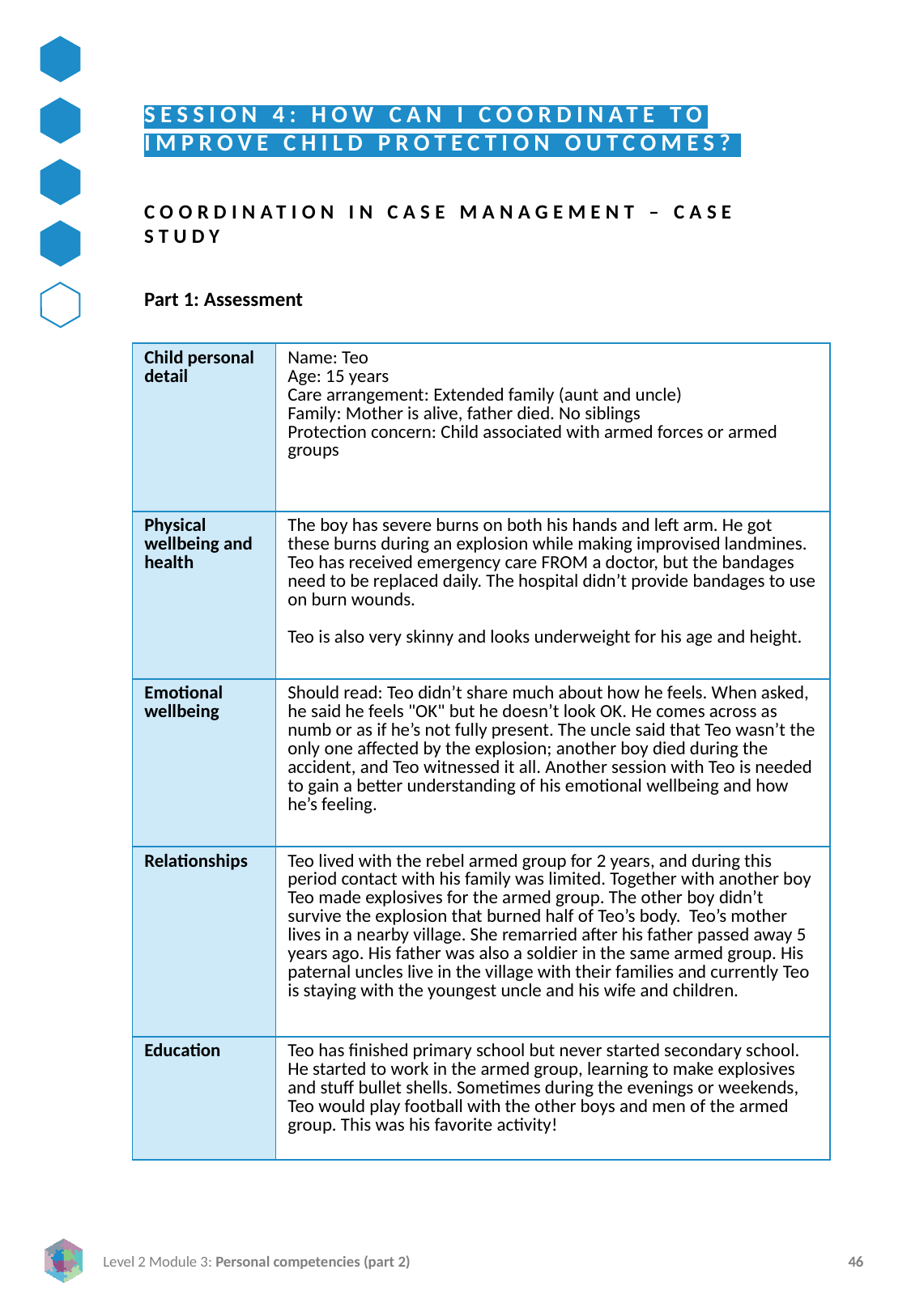

SESSION 4: HOW CAN I COORDINATE TO IMPROVE CHILD PROTECTION OUTCOMES?

COORDINATION IN CASE MANAGEMENT – CASE STUDY

Part 1: Assessment

| Child personal detail | Name: Teo Age: 15 years Care arrangement: Extended family (aunt and uncle) Family: Mother is alive, father died. No siblings Protection concern: Child associated with armed forces or armed groups |
| --- | --- |
| Physical wellbeing and health | The boy has severe burns on both his hands and left arm. He got these burns during an explosion while making improvised landmines. Teo has received emergency care FROM a doctor, but the bandages need to be replaced daily. The hospital didn’t provide bandages to use on burn wounds. Teo is also very skinny and looks underweight for his age and height. |
| Emotional wellbeing | Should read: Teo didn’t share much about how he feels. When asked, he said he feels "OK" but he doesn’t look OK. He comes across as numb or as if he’s not fully present. The uncle said that Teo wasn’t the only one affected by the explosion; another boy died during the accident, and Teo witnessed it all. Another session with Teo is needed to gain a better understanding of his emotional wellbeing and how he’s feeling. |
| Relationships | Teo lived with the rebel armed group for 2 years, and during this period contact with his family was limited. Together with another boy Teo made explosives for the armed group. The other boy didn’t survive the explosion that burned half of Teo’s body. Teo’s mother lives in a nearby village. She remarried after his father passed away 5 years ago. His father was also a soldier in the same armed group. His paternal uncles live in the village with their families and currently Teo is staying with the youngest uncle and his wife and children. |
| Education | Teo has finished primary school but never started secondary school. He started to work in the armed group, learning to make explosives and stuff bullet shells. Sometimes during the evenings or weekends, Teo would play football with the other boys and men of the armed group. This was his favorite activity! |